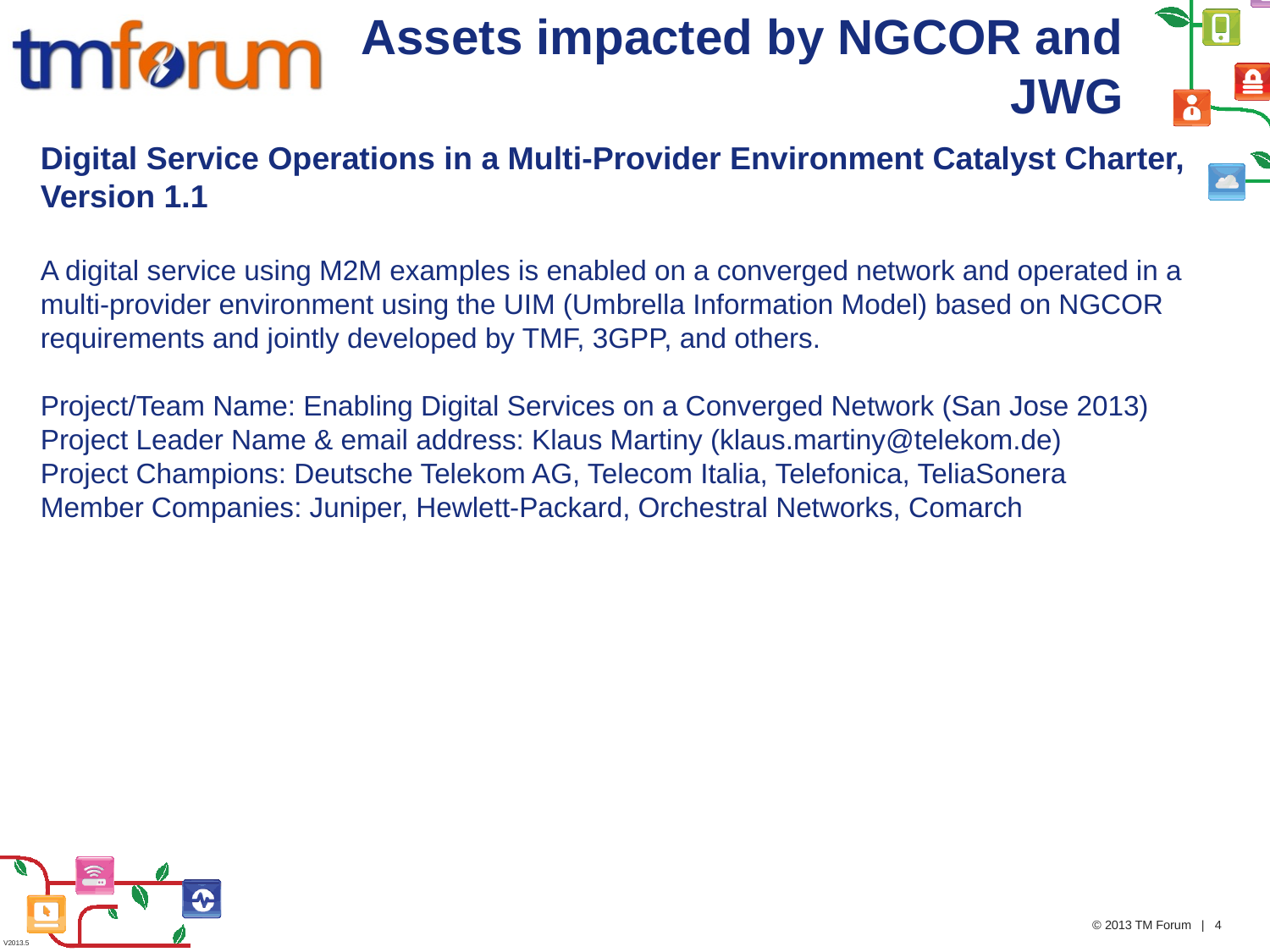

# Assets impacted by NGCOR and JWG
Digital Service Operations in a Multi-Provider Environment Catalyst Charter, Version 1.1

A digital service using M2M examples is enabled on a converged network and operated in a multi-provider environment using the UIM (Umbrella Information Model) based on NGCOR requirements and jointly developed by TMF, 3GPP, and others.

Project/Team Name: Enabling Digital Services on a Converged Network (San Jose 2013)
Project Leader Name & email address: Klaus Martiny (klaus.martiny@telekom.de)
Project Champions: Deutsche Telekom AG, Telecom Italia, Telefonica, TeliaSonera
Member Companies: Juniper, Hewlett-Packard, Orchestral Networks, Comarch